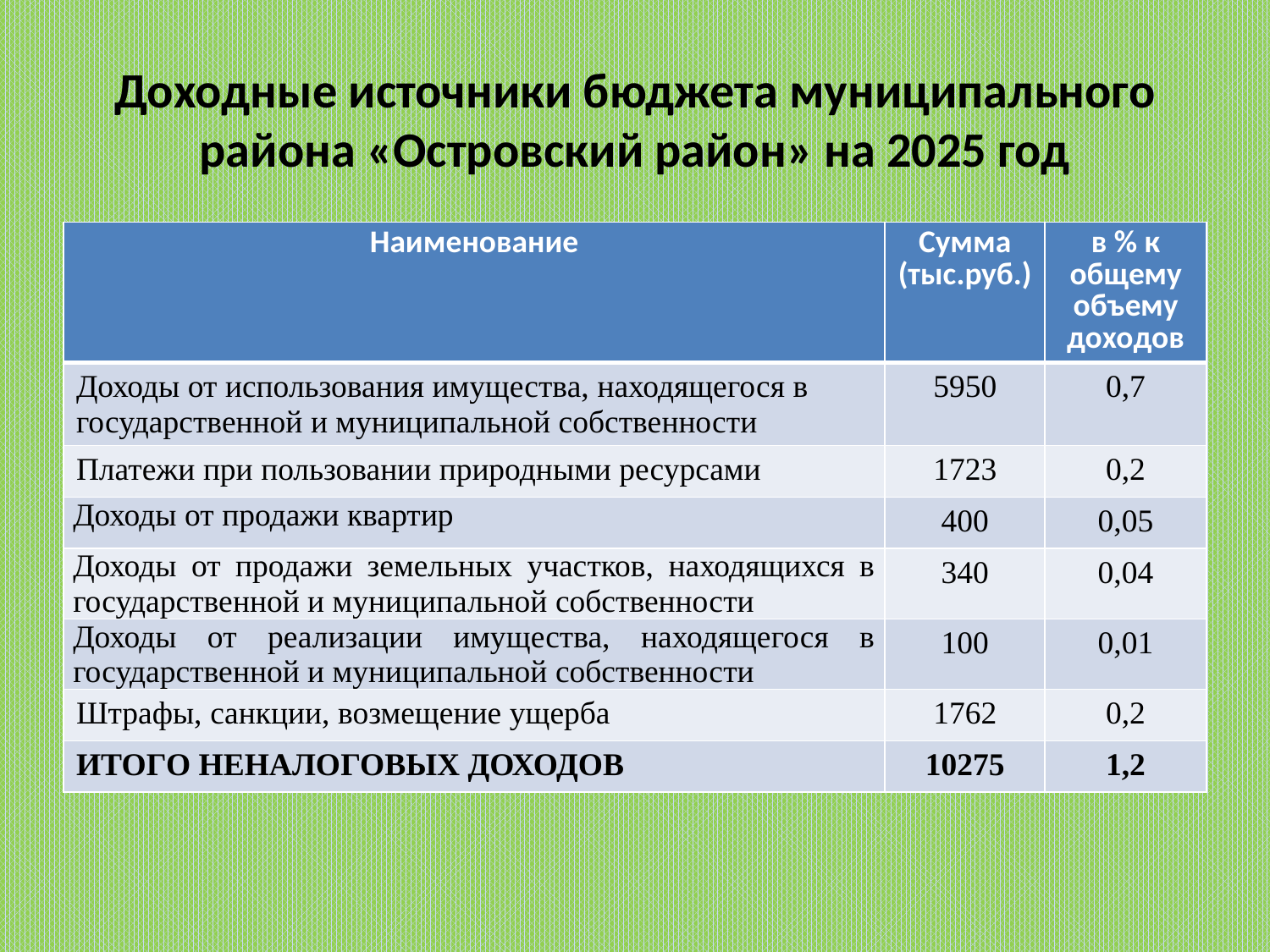

# Доходные источники бюджета муниципального района «Островский район» на 2025 год
| Наименование | Сумма (тыс.руб.) | в % к общему объему доходов |
| --- | --- | --- |
| Доходы от использования имущества, находящегося в государственной и муниципальной собственности | 5950 | 0,7 |
| Платежи при пользовании природными ресурсами | 1723 | 0,2 |
| Доходы от продажи квартир | 400 | 0,05 |
| Доходы от продажи земельных участков, находящихся в государственной и муниципальной собственности | 340 | 0,04 |
| Доходы от реализации имущества, находящегося в государственной и муниципальной собственности | 100 | 0,01 |
| Штрафы, санкции, возмещение ущерба | 1762 | 0,2 |
| ИТОГО НЕНАЛОГОВЫХ ДОХОДОВ | 10275 | 1,2 |